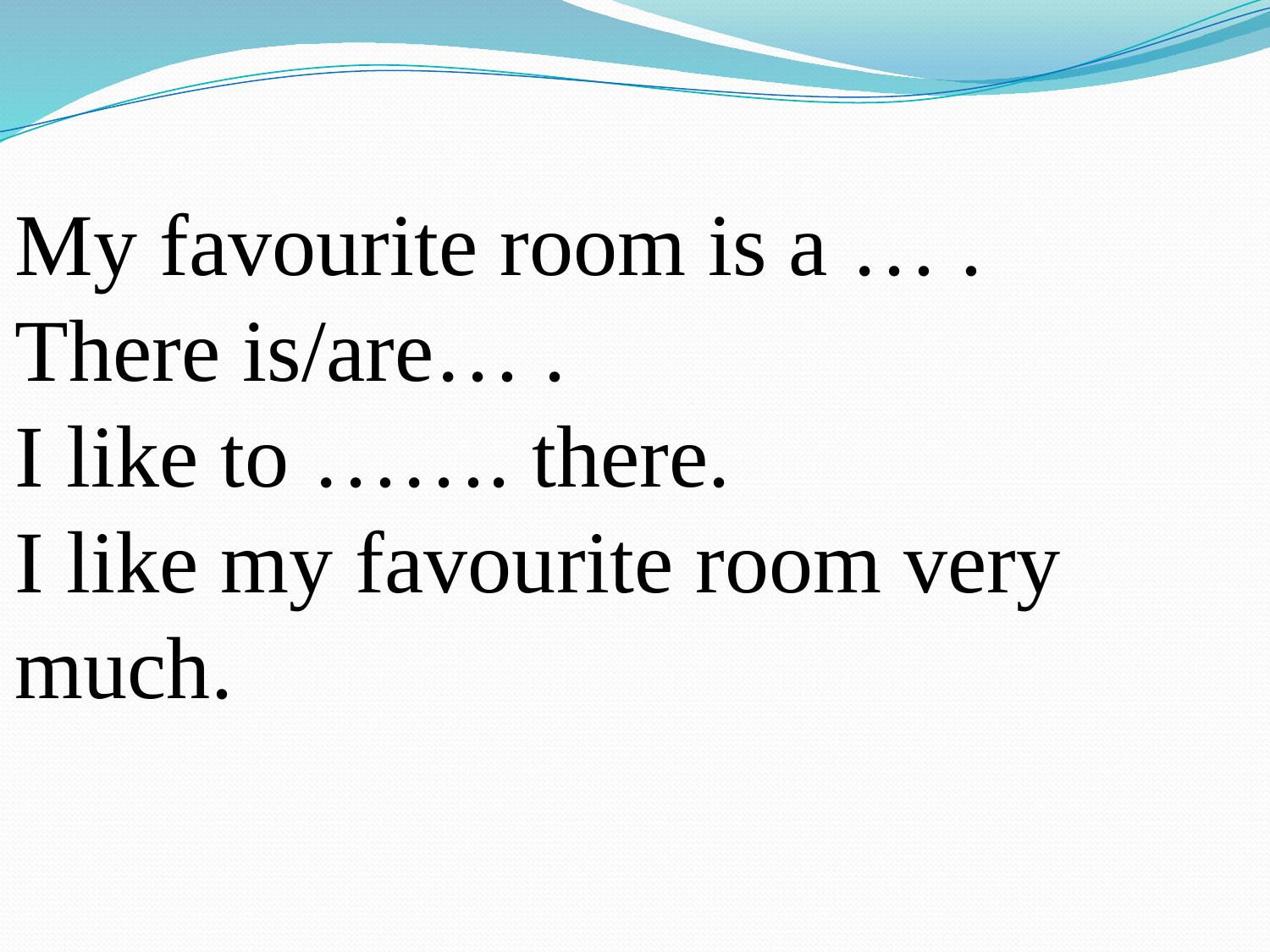

# My favourite room is a … . There is/are… . I like to ……. there. I like my favourite room very much.